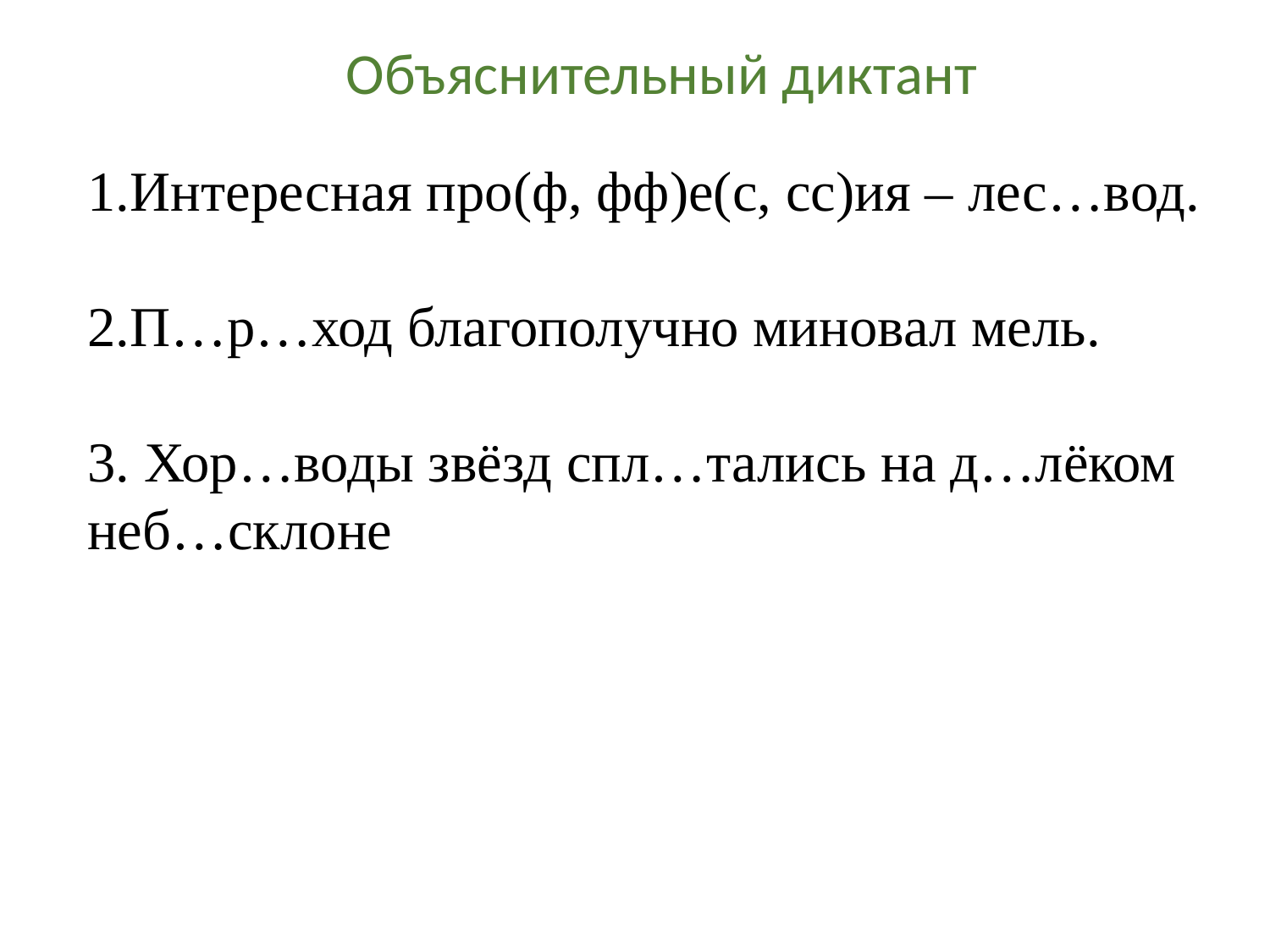

Объяснительный диктант
1.Интересная про(ф, фф)е(с, сс)ия – лес…вод.

2.П…р…ход благополучно миновал мель.

3. Хор…воды звёзд спл…тались на д…лёком неб…склоне